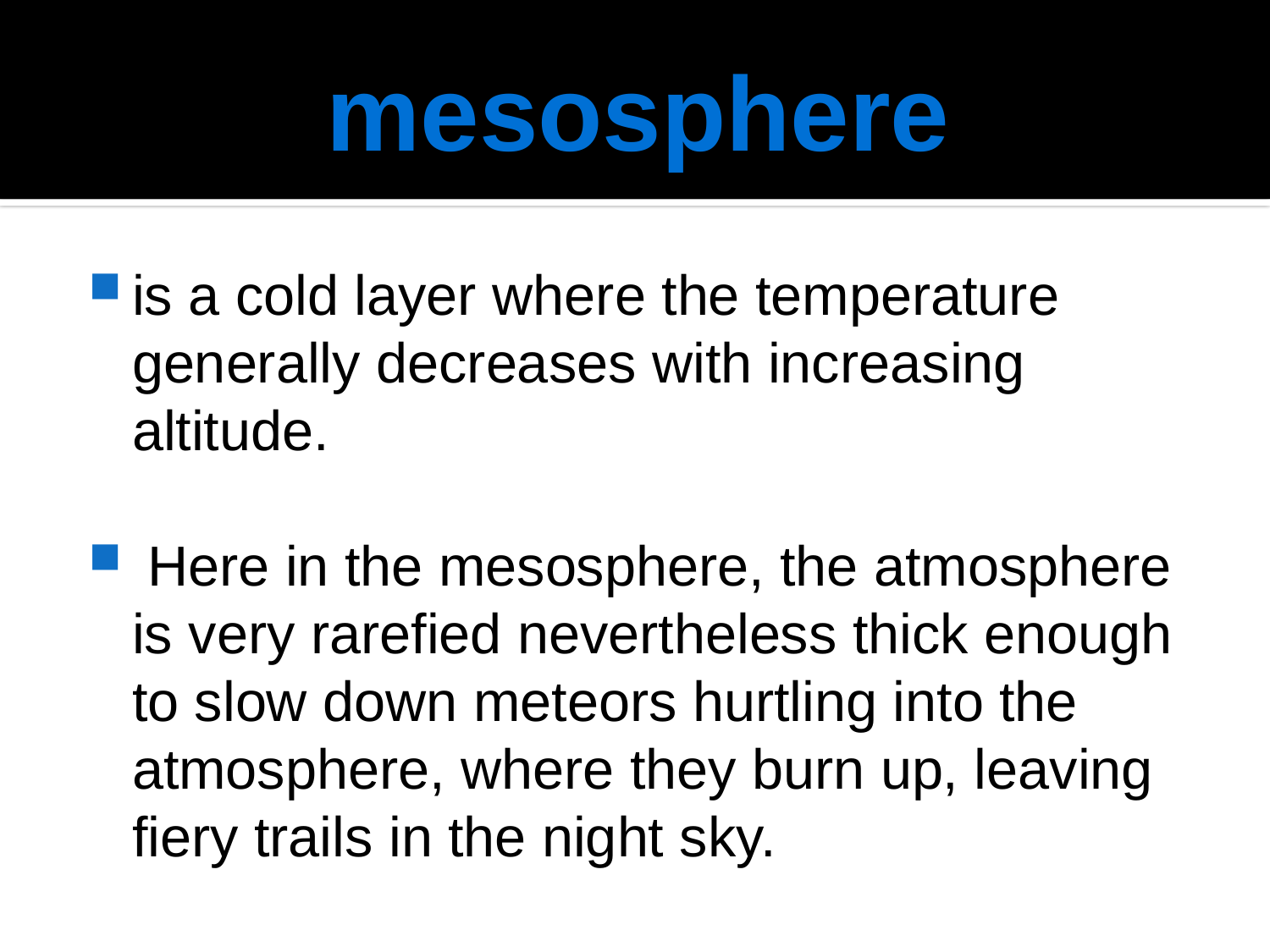

# mesosphere
is a cold layer where the temperature generally decreases with increasing altitude.

 Here in the mesosphere, the atmosphere is very rarefied nevertheless thick enough to slow down meteors hurtling into the atmosphere, where they burn up, leaving fiery trails in the night sky.